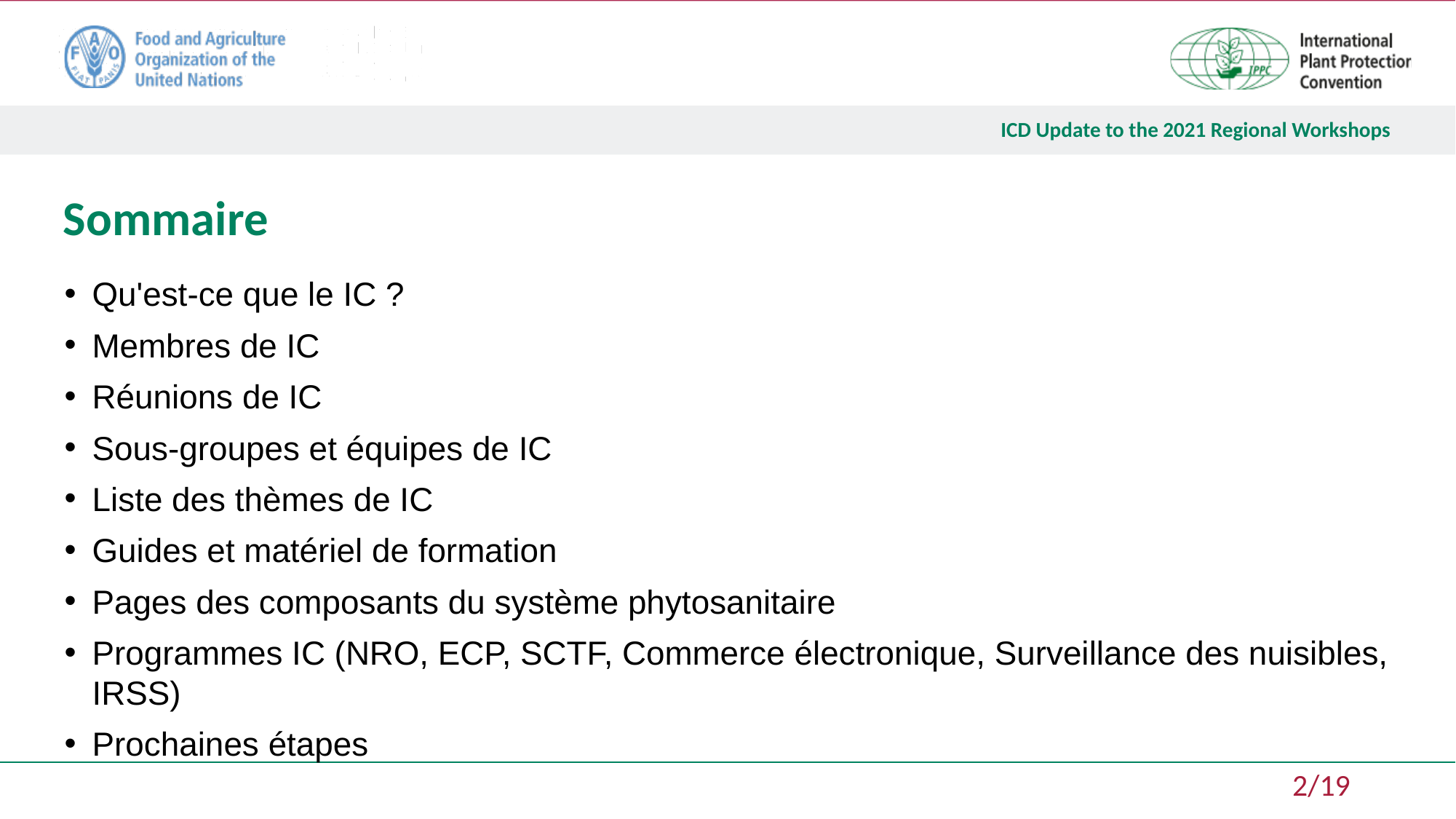

# Sommaire
Qu'est-ce que le IC ?
Membres de IC
Réunions de IC
Sous-groupes et équipes de IC
Liste des thèmes de IC
Guides et matériel de formation
Pages des composants du système phytosanitaire
Programmes IC (NRO, ECP, SCTF, Commerce électronique, Surveillance des nuisibles, IRSS)
Prochaines étapes